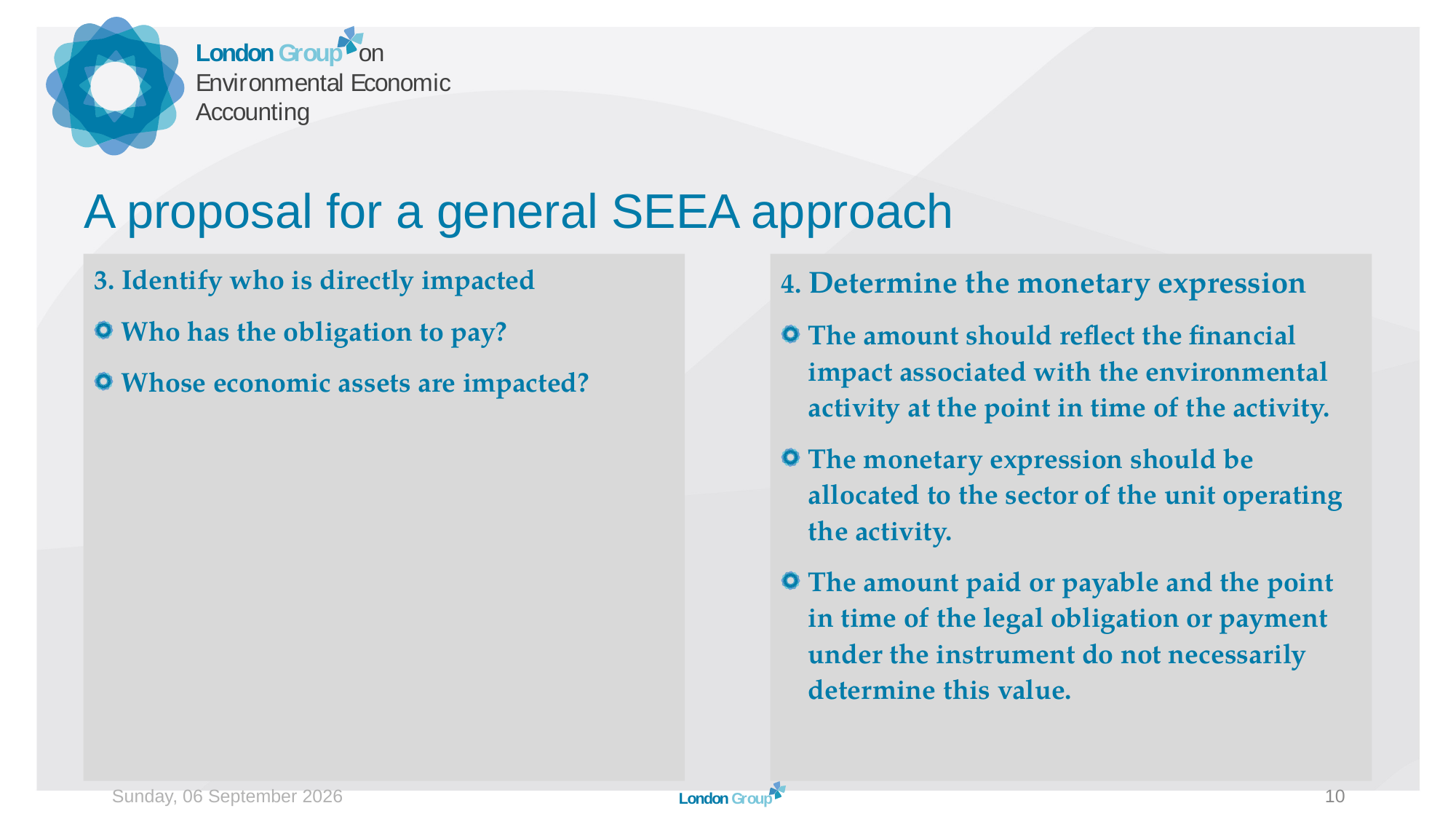

# A proposal for a general SEEA approach
3. Identify who is directly impacted
Who has the obligation to pay?
Whose economic assets are impacted?

4. Determine the monetary expression
The amount should reflect the financial impact associated with the environmental activity at the point in time of the activity.
The monetary expression should be allocated to the sector of the unit operating the activity.
The amount paid or payable and the point in time of the legal obligation or payment under the instrument do not necessarily determine this value.

Sunday, 06 September 2026